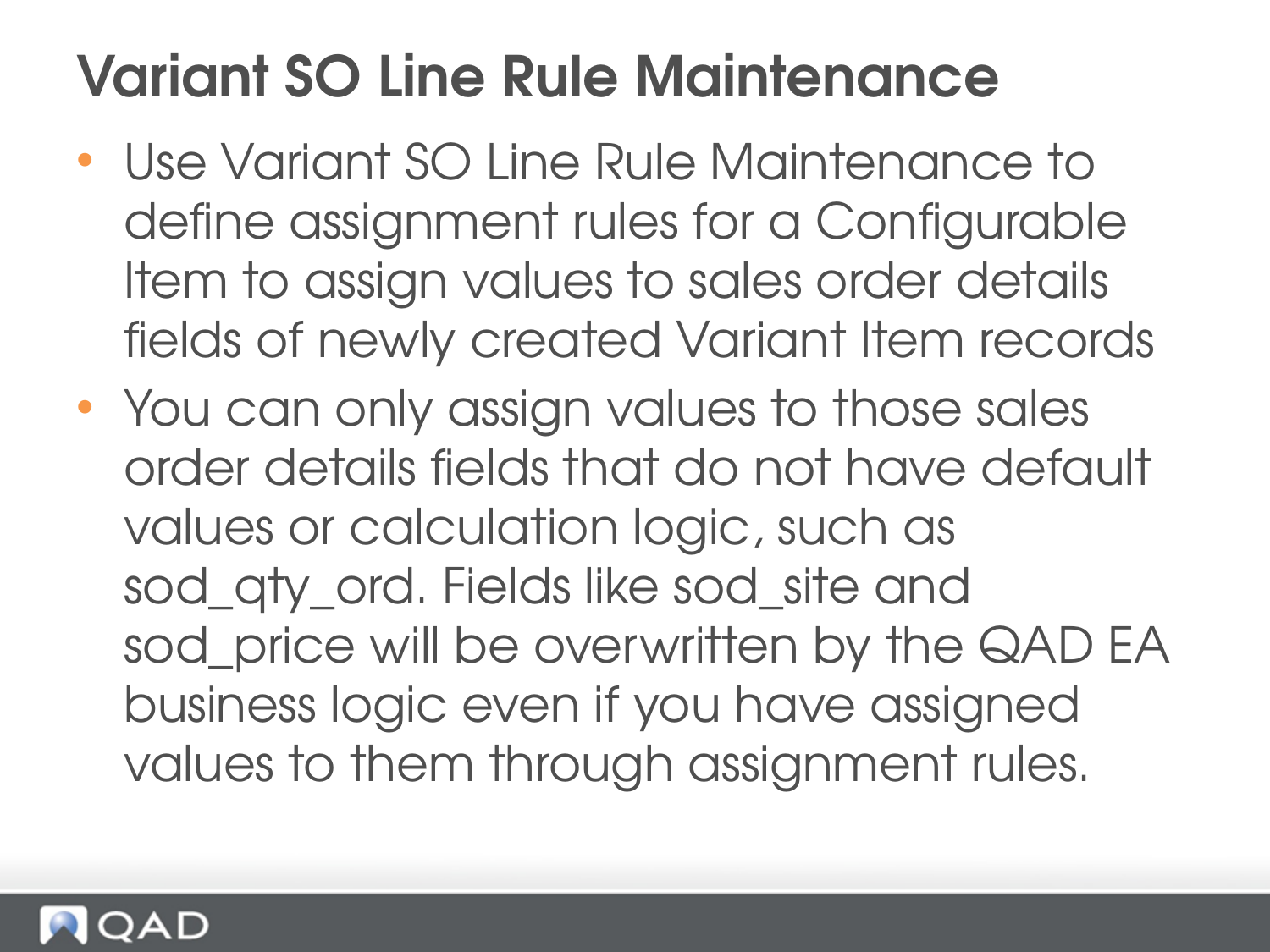

# Variant SO Line Rule Maintenance
Use Variant SO Line Rule Maintenance to define assignment rules for a Configurable Item to assign values to sales order details fields of newly created Variant Item records
You can only assign values to those sales order details fields that do not have default values or calculation logic, such as sod_qty_ord. Fields like sod_site and sod_price will be overwritten by the QAD EA business logic even if you have assigned values to them through assignment rules.